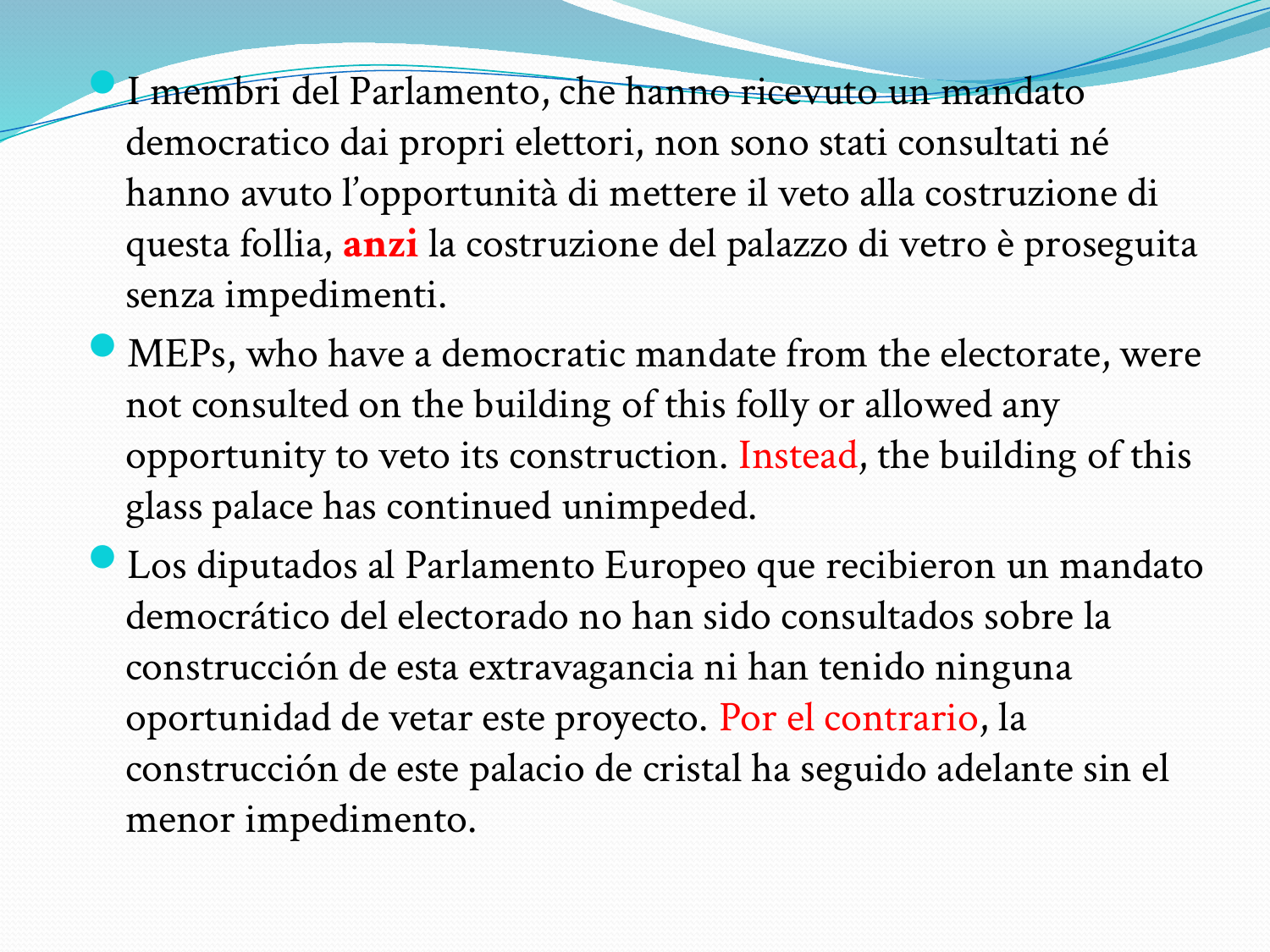

I membri del Parlamento, che hanno ricevuto un mandato democratico dai propri elettori, non sono stati consultati né hanno avuto l’opportunità di mettere il veto alla costruzione di questa follia, anzi la costruzione del palazzo di vetro è proseguita senza impedimenti.
MEPs, who have a democratic mandate from the electorate, were not consulted on the building of this folly or allowed any opportunity to veto its construction. Instead, the building of this glass palace has continued unimpeded.
Los diputados al Parlamento Europeo que recibieron un mandato democrático del electorado no han sido consultados sobre la construcción de esta extravagancia ni han tenido ninguna oportunidad de vetar este proyecto. Por el contrario, la construcción de este palacio de cristal ha seguido adelante sin el menor impedimento.
#